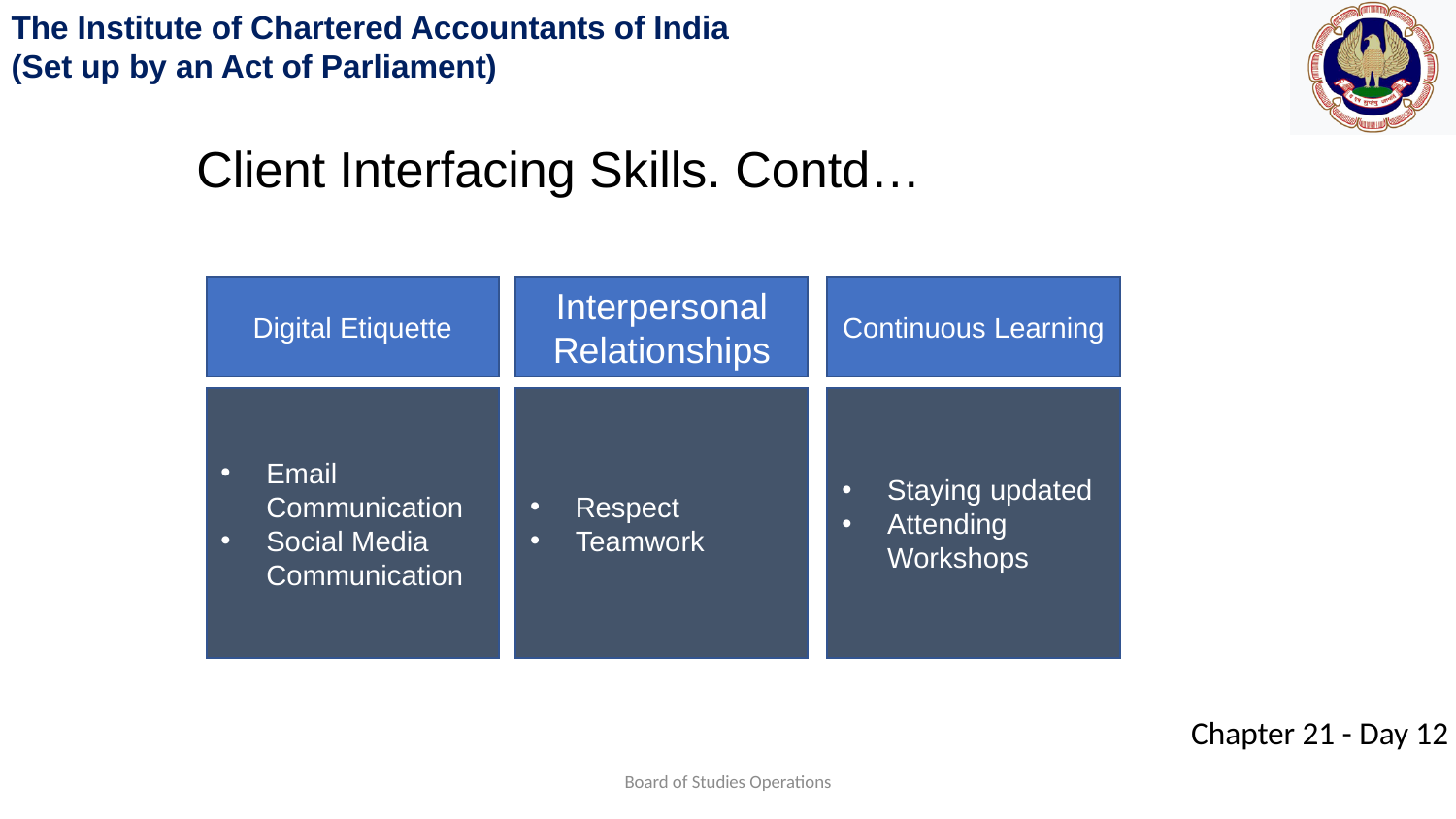

Client Interfacing Skills. Contd…

Digital Etiquette
Interpersonal Relationships
Continuous Learning
Email Communication
Social Media Communication
Respect
Teamwork
Staying updated
Attending Workshops
Board of Studies Operations